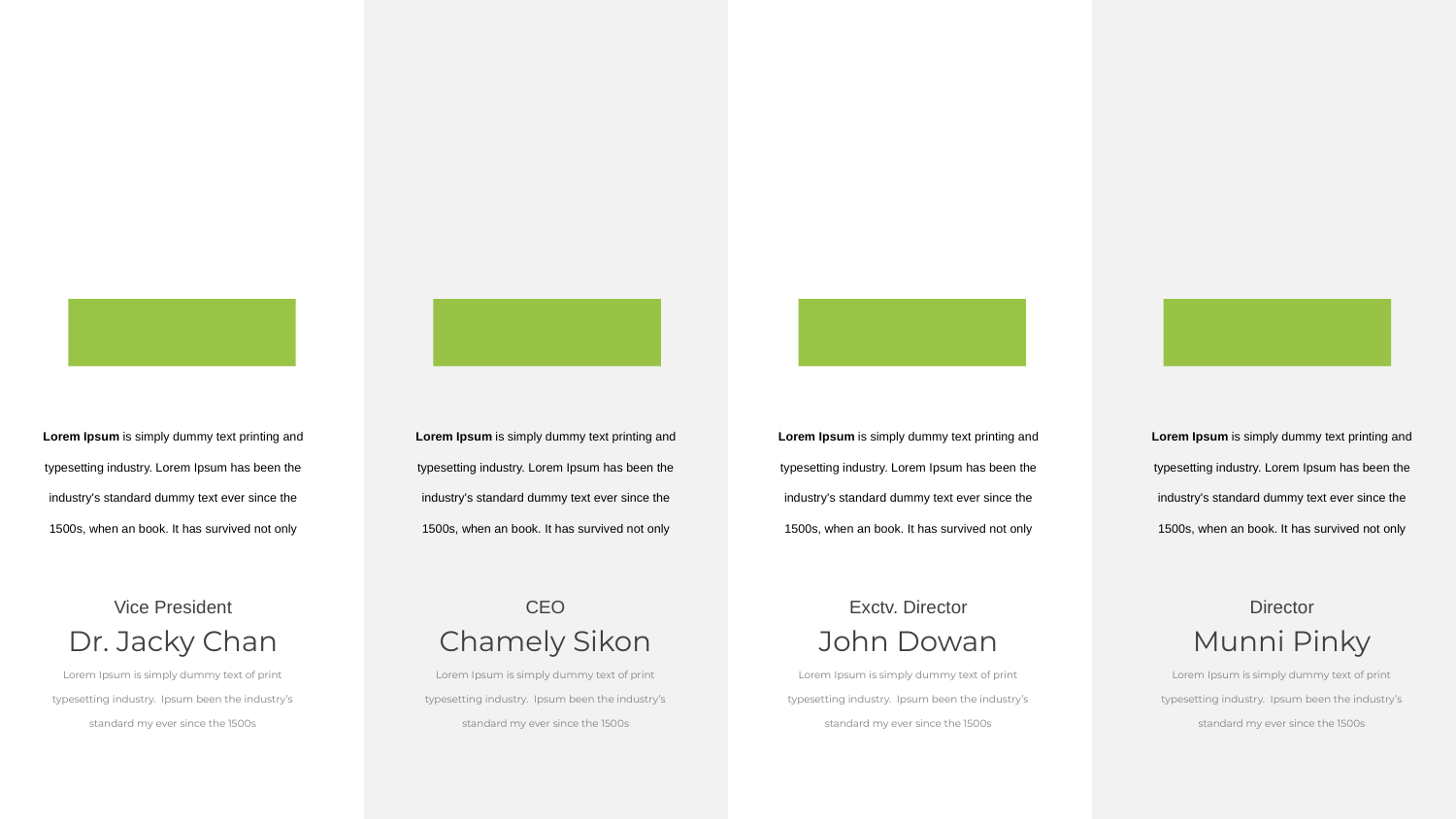

Lorem Ipsum is simply dummy text printing and typesetting industry. Lorem Ipsum has been the industry's standard dummy text ever since the 1500s, when an book. It has survived not only
Lorem Ipsum is simply dummy text printing and typesetting industry. Lorem Ipsum has been the industry's standard dummy text ever since the 1500s, when an book. It has survived not only
Lorem Ipsum is simply dummy text printing and typesetting industry. Lorem Ipsum has been the industry's standard dummy text ever since the 1500s, when an book. It has survived not only
Lorem Ipsum is simply dummy text printing and typesetting industry. Lorem Ipsum has been the industry's standard dummy text ever since the 1500s, when an book. It has survived not only
Vice President
Dr. Jacky Chan
CEO
Chamely Sikon
Exctv. Director
John Dowan
Director
Munni Pinky
Lorem Ipsum is simply dummy text of print
typesetting industry.  Ipsum been the industry’s
standard my ever since the 1500s
Lorem Ipsum is simply dummy text of print
typesetting industry.  Ipsum been the industry’s
standard my ever since the 1500s
Lorem Ipsum is simply dummy text of print
typesetting industry.  Ipsum been the industry’s
standard my ever since the 1500s
Lorem Ipsum is simply dummy text of print
typesetting industry.  Ipsum been the industry’s
standard my ever since the 1500s